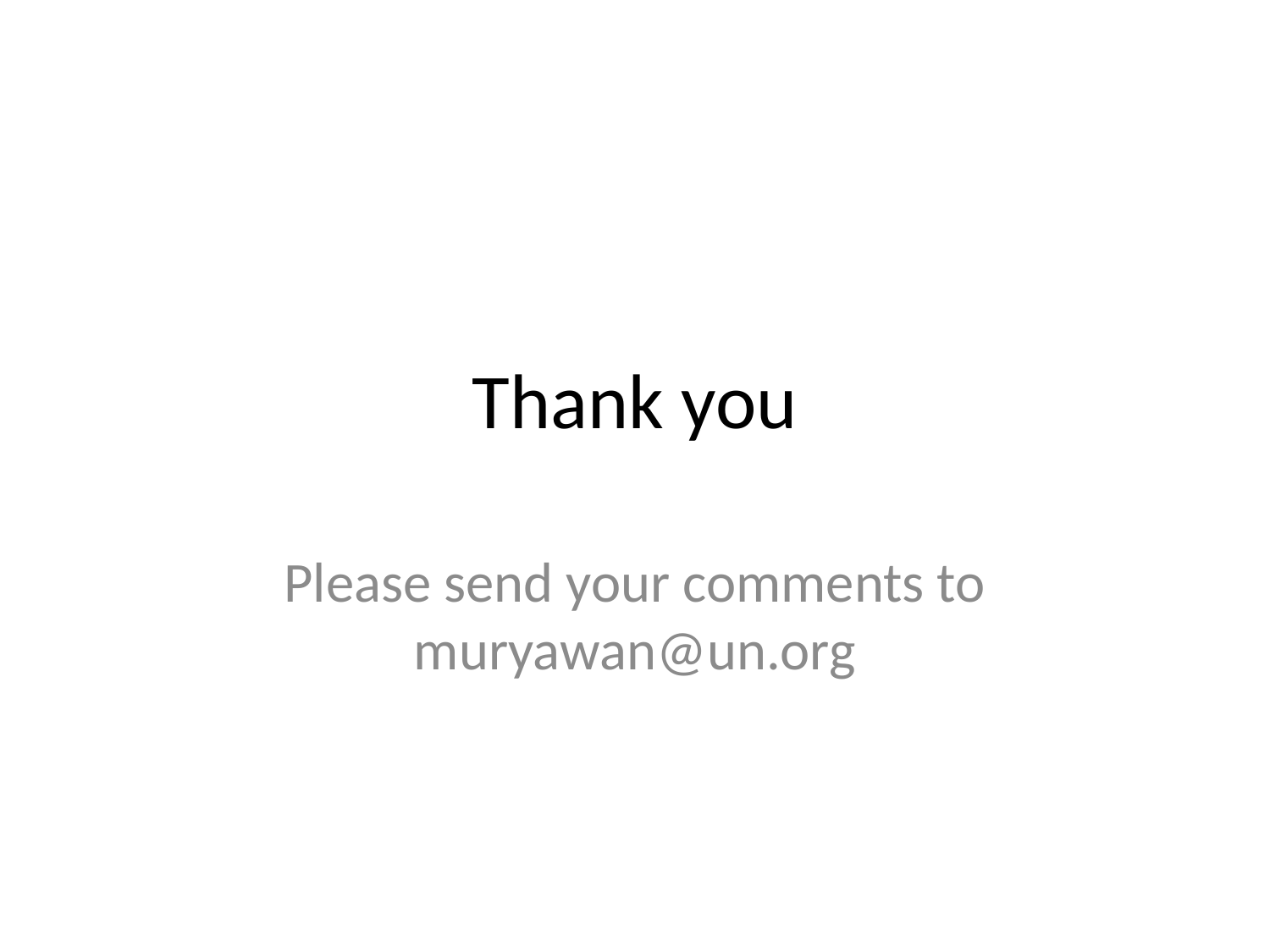

# Thank you
Please send your comments to muryawan@un.org